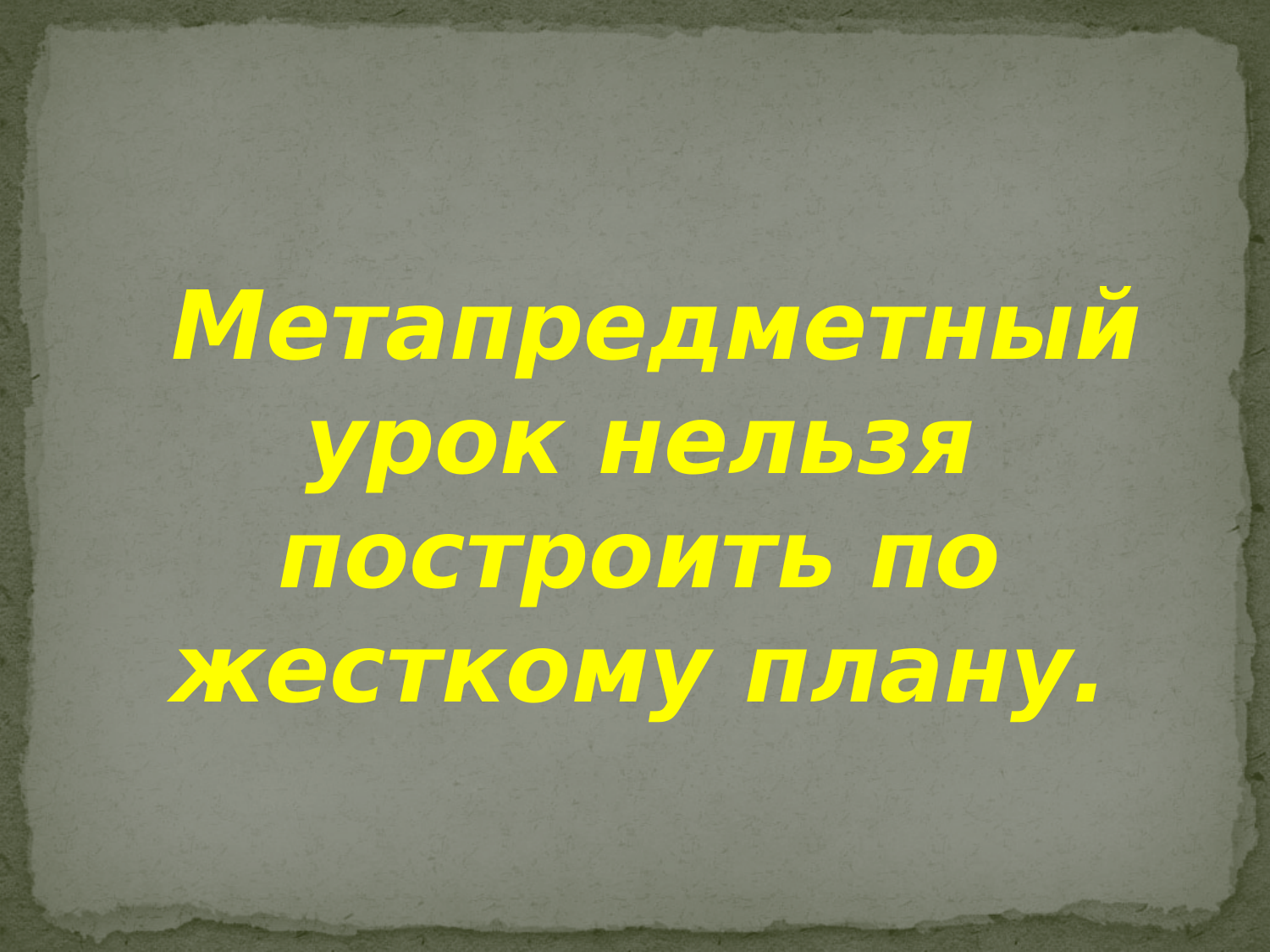

Метапредметный урок нельзя построить по жесткому плану.